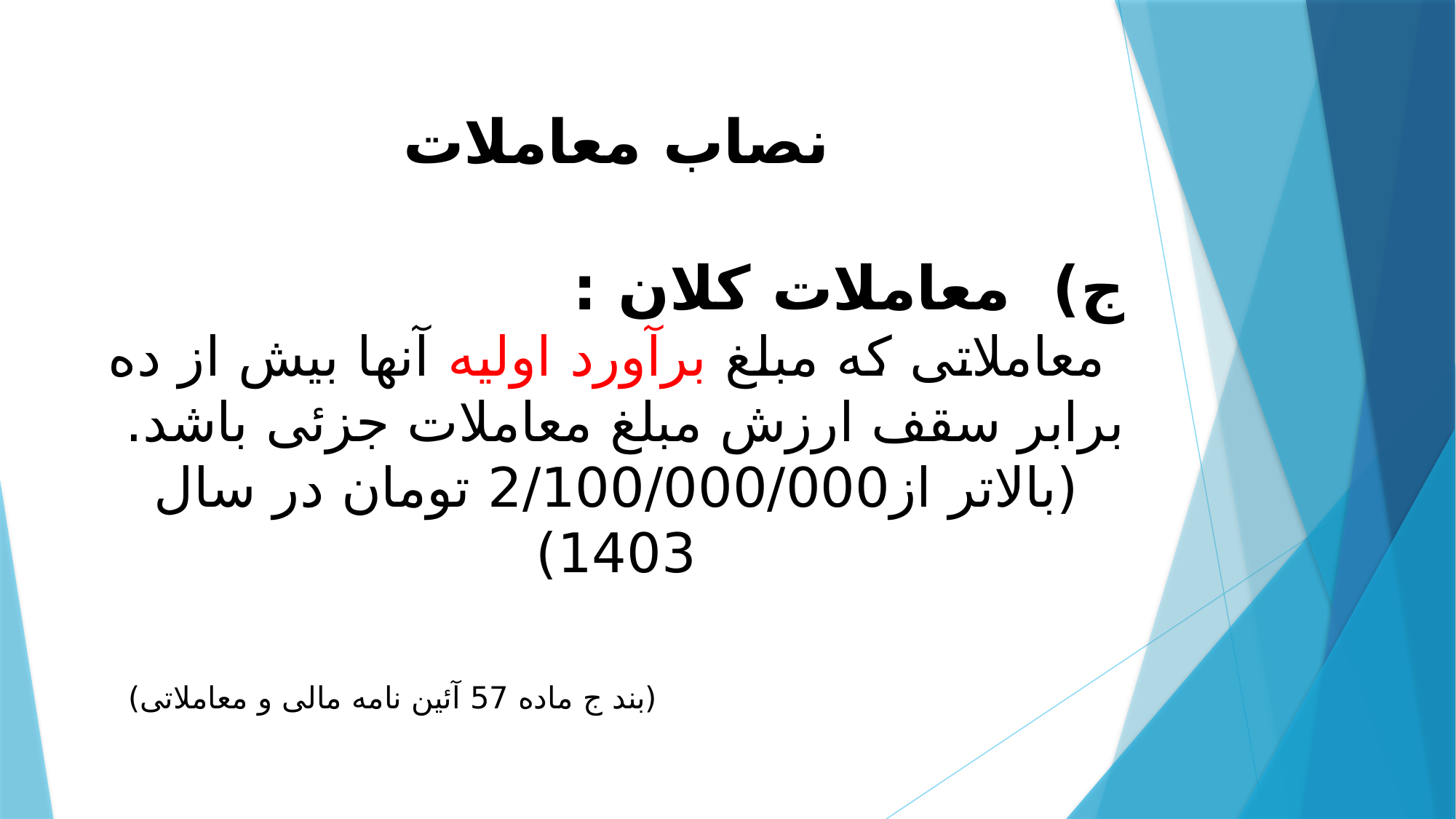

نصاب معاملات

ج)  معاملات کلان :
 معاملاتی که مبلغ برآورد اولیه آنها بیش از ده برابر سقف ارزش مبلغ معاملات جزئی باشد.
(بالاتر از2/100/000/000 تومان در سال 1403)

 (بند ج ماده 57 آئین نامه مالی و معاملاتی)